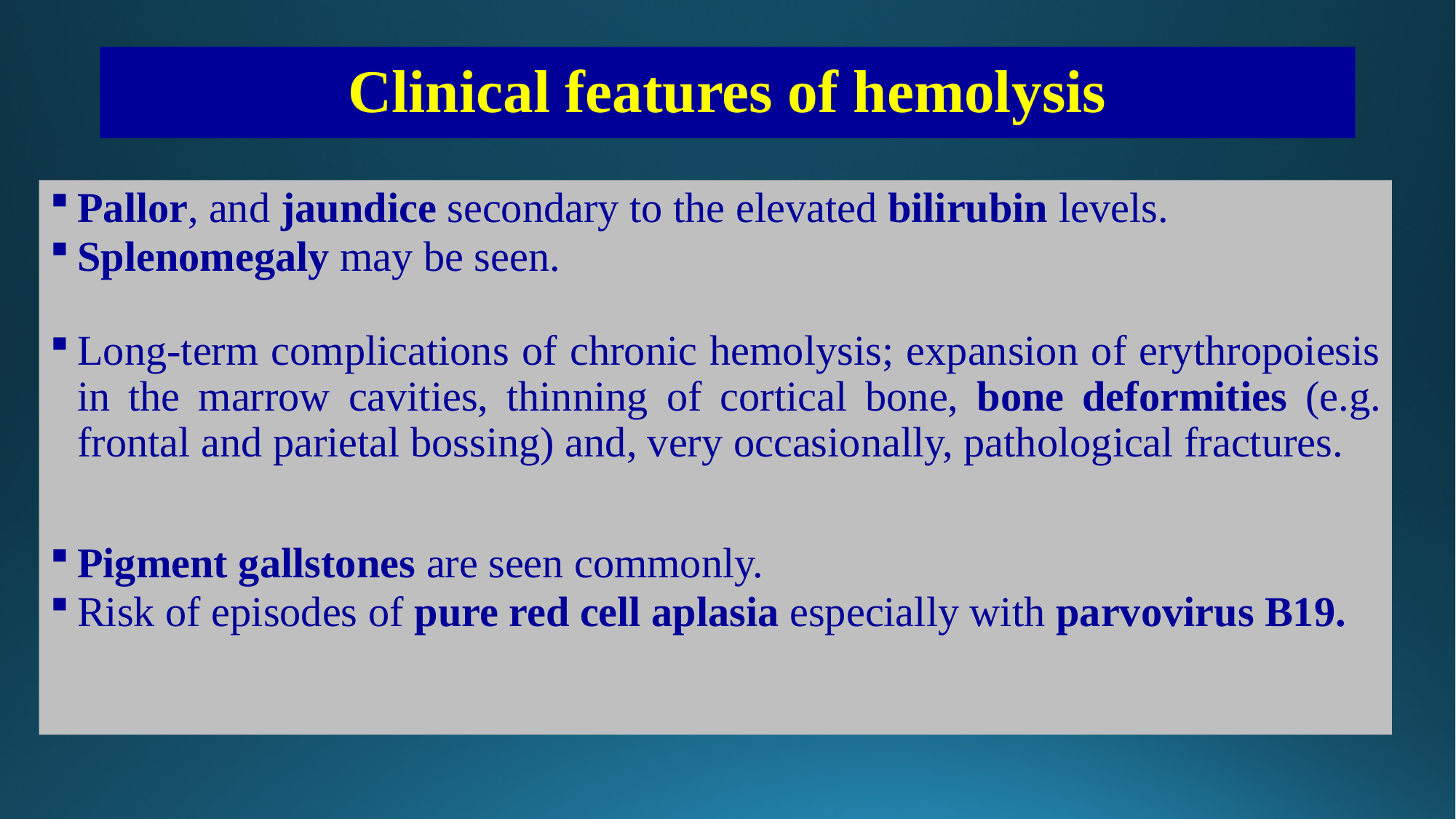

# Clinical features of hemolysis
Pallor, and jaundice secondary to the elevated bilirubin levels.
Splenomegaly may be seen.

Long-term complications of chronic hemolysis; expansion of erythropoiesis in the marrow cavities, thinning of cortical bone, bone deformities (e.g. frontal and parietal bossing) and, very occasionally, pathological fractures.

Pigment gallstones are seen commonly.
Risk of episodes of pure red cell aplasia especially with parvovirus B19.